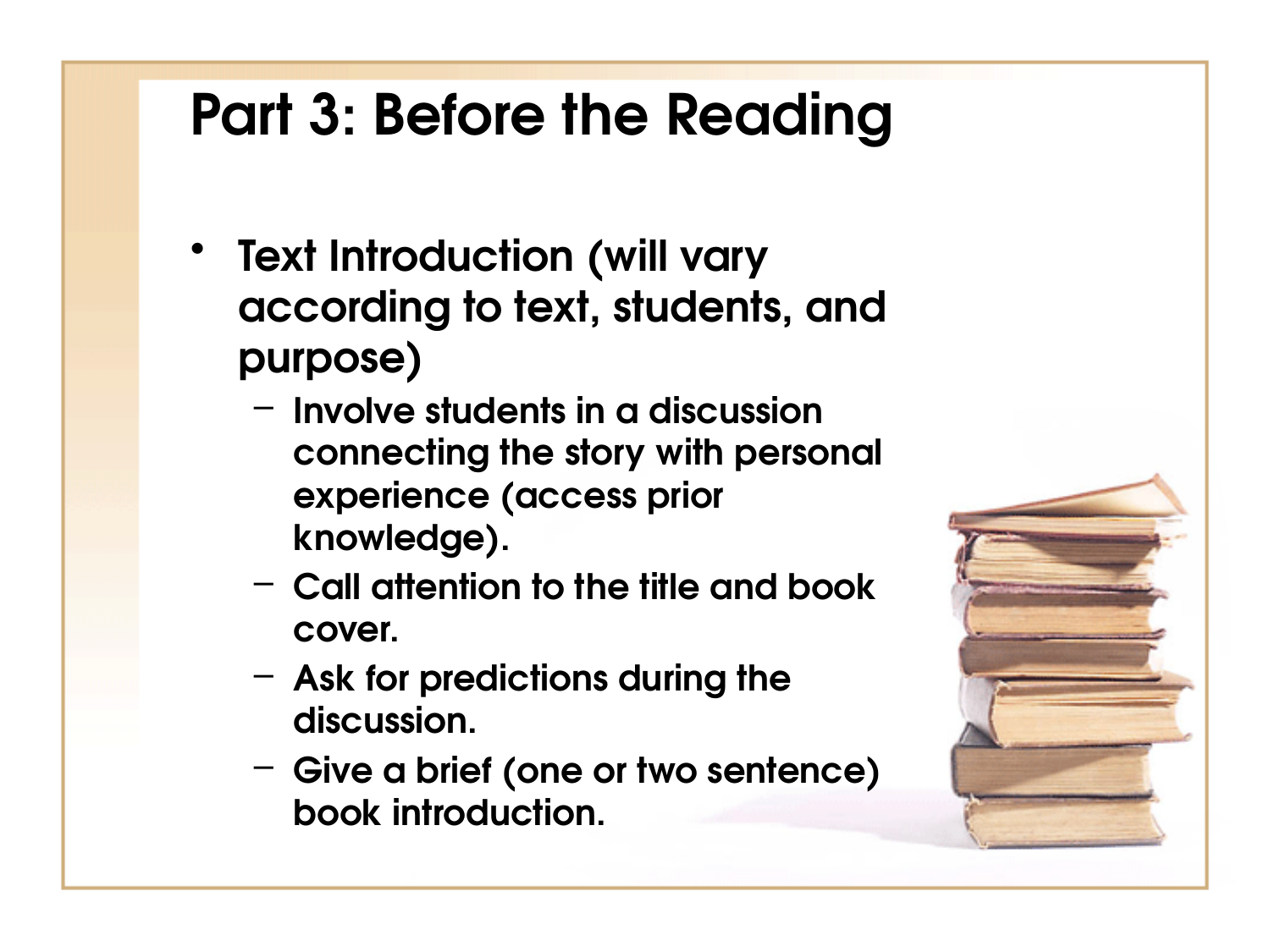

# Part 3: Before the Reading
Text Introduction (will vary according to text, students, and purpose)
Involve students in a discussion connecting the story with personal experience (access prior knowledge).
Call attention to the title and book cover.
Ask for predictions during the discussion.
Give a brief (one or two sentence) book introduction.